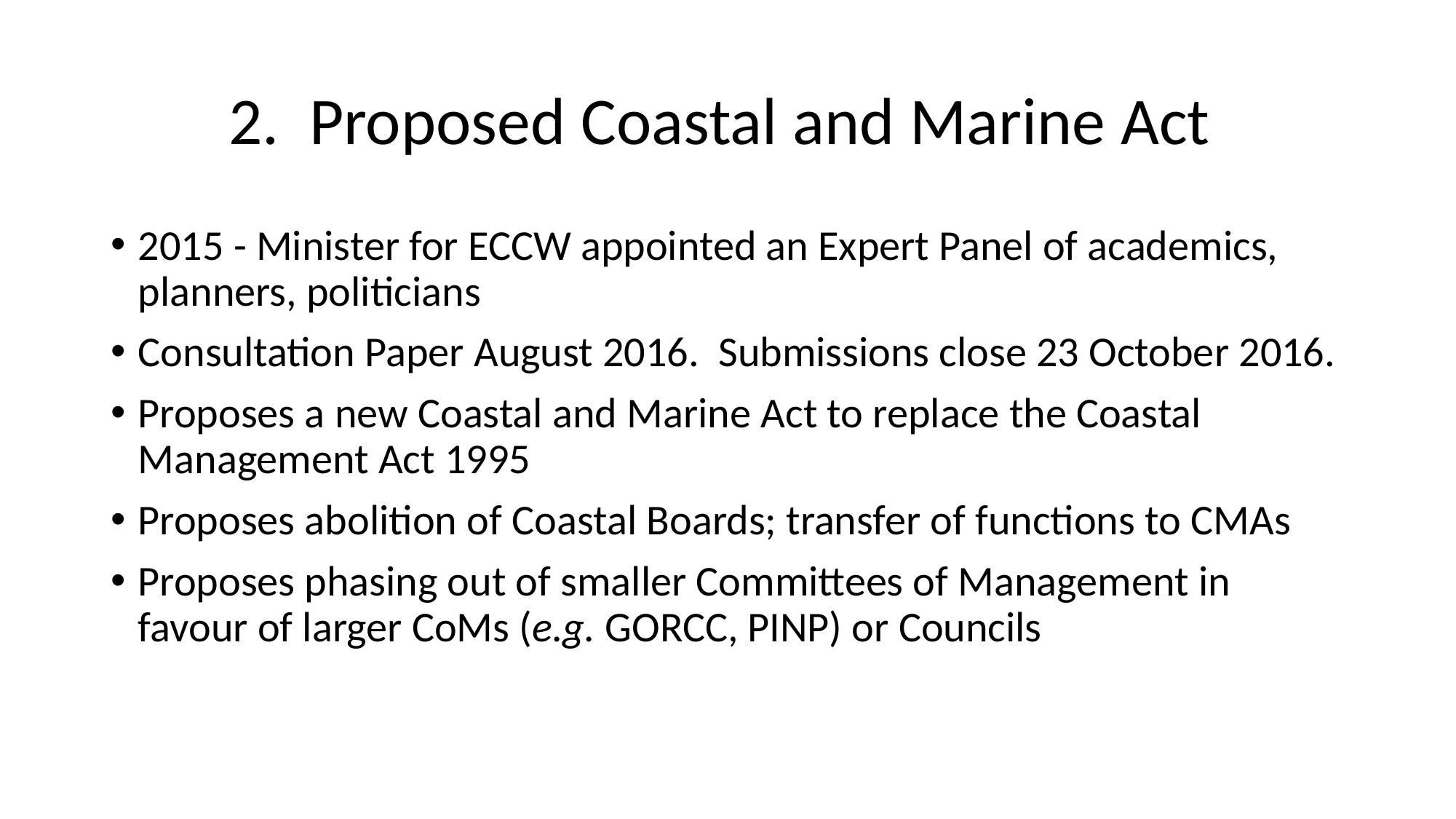

# 2.  Proposed Coastal and Marine Act
2015 - Minister for ECCW appointed an Expert Panel of academics, planners, politicians
Consultation Paper August 2016.  Submissions close 23 October 2016.
Proposes a new Coastal and Marine Act to replace the Coastal Management Act 1995
Proposes abolition of Coastal Boards; transfer of functions to CMAs
Proposes phasing out of smaller Committees of Management in favour of larger CoMs (e.g. GORCC, PINP) or Councils